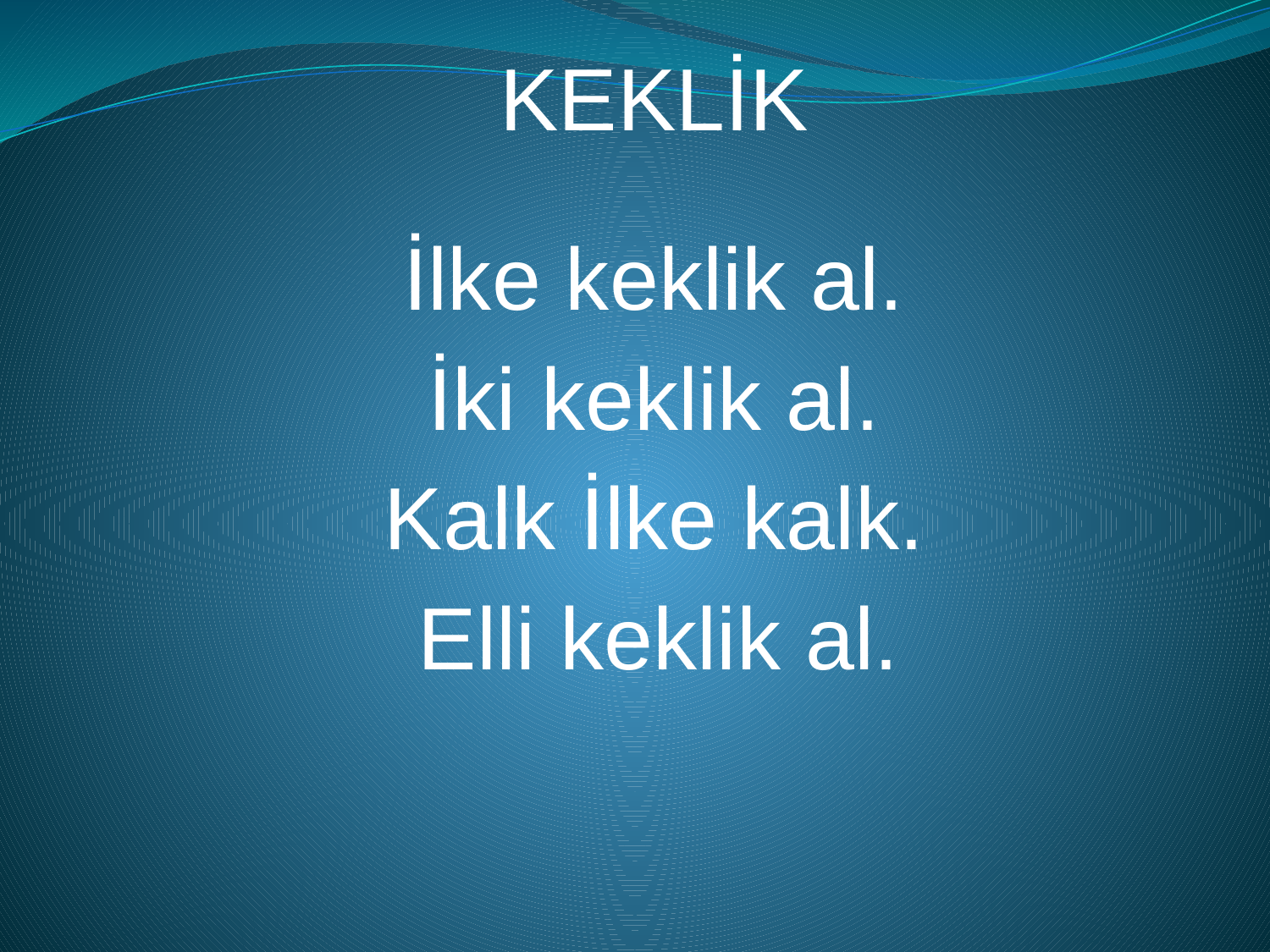

KEKLİK
İlke keklik al.
İki keklik al.
Kalk İlke kalk.
Elli keklik al.